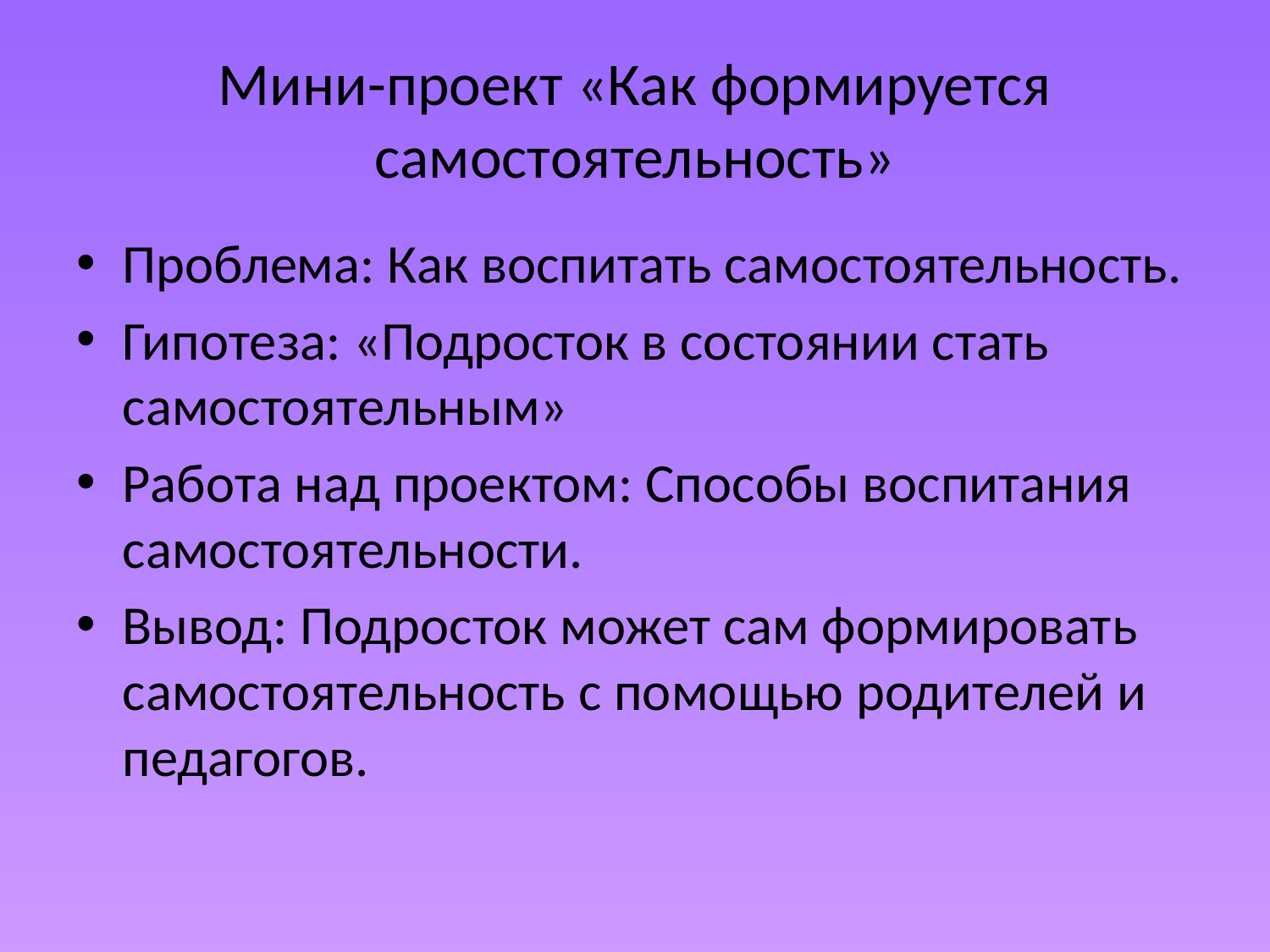

# Мини-проект «Как формируется самостоятельность»
Проблема: Как воспитать самостоятельность.
Гипотеза: «Подросток в состоянии стать самостоятельным»
Работа над проектом: Способы воспитания самостоятельности.
Вывод: Подросток может сам формировать самостоятельность с помощью родителей и педагогов.